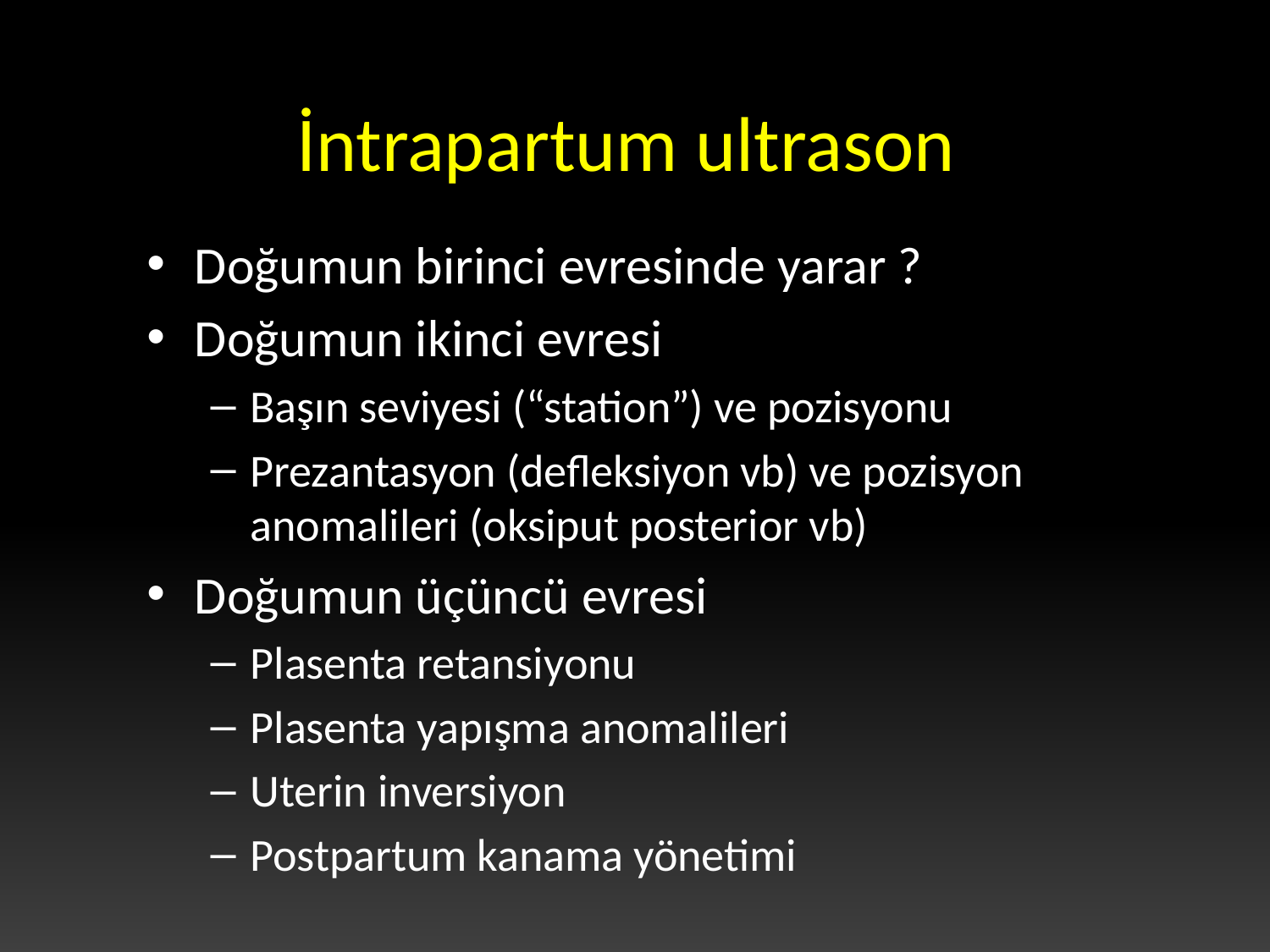

# İntrapartum ultrason
Doğumun birinci evresinde yarar ?
Doğumun ikinci evresi
Başın seviyesi (“station”) ve pozisyonu
Prezantasyon (defleksiyon vb) ve pozisyon anomalileri (oksiput posterior vb)
Doğumun üçüncü evresi
Plasenta retansiyonu
Plasenta yapışma anomalileri
Uterin inversiyon
Postpartum kanama yönetimi